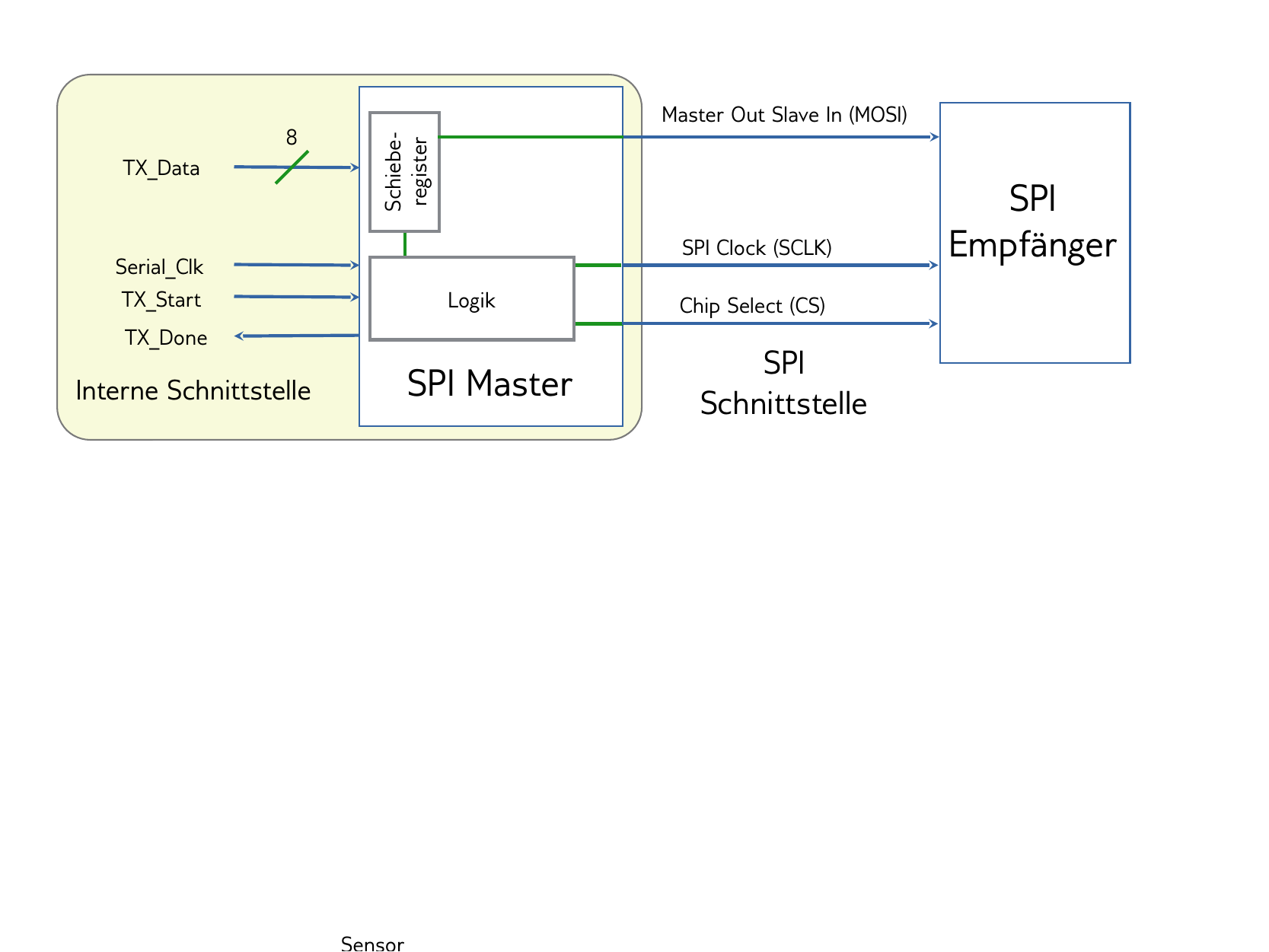

Master Out Slave In (MOSI)

8

Schiebe-register
TX_Data

SPI
Empfänger
SPI Clock (SCLK)

Serial_Clk

TX_Start
Logik
Chip Select (CS)

TX_Done

SPI Master
SPI Schnittstelle
Interne Schnittstelle
Sensor